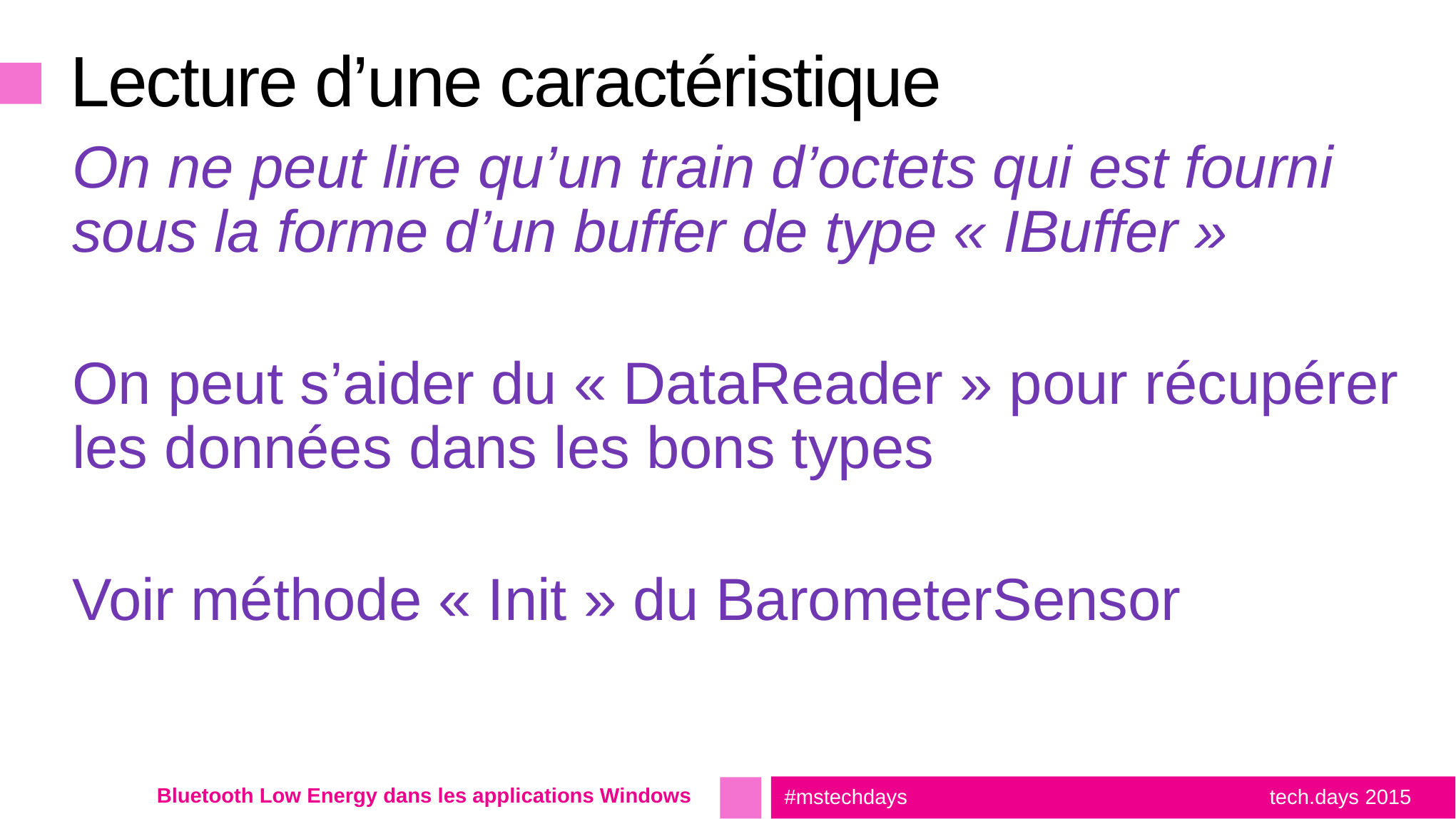

# Lecture d’une caractéristique
On ne peut lire qu’un train d’octets qui est fourni sous la forme d’un buffer de type « IBuffer »

On peut s’aider du « DataReader » pour récupérer les données dans les bons types

Voir méthode « Init » du BarometerSensor

Bluetooth Low Energy dans les applications Windows